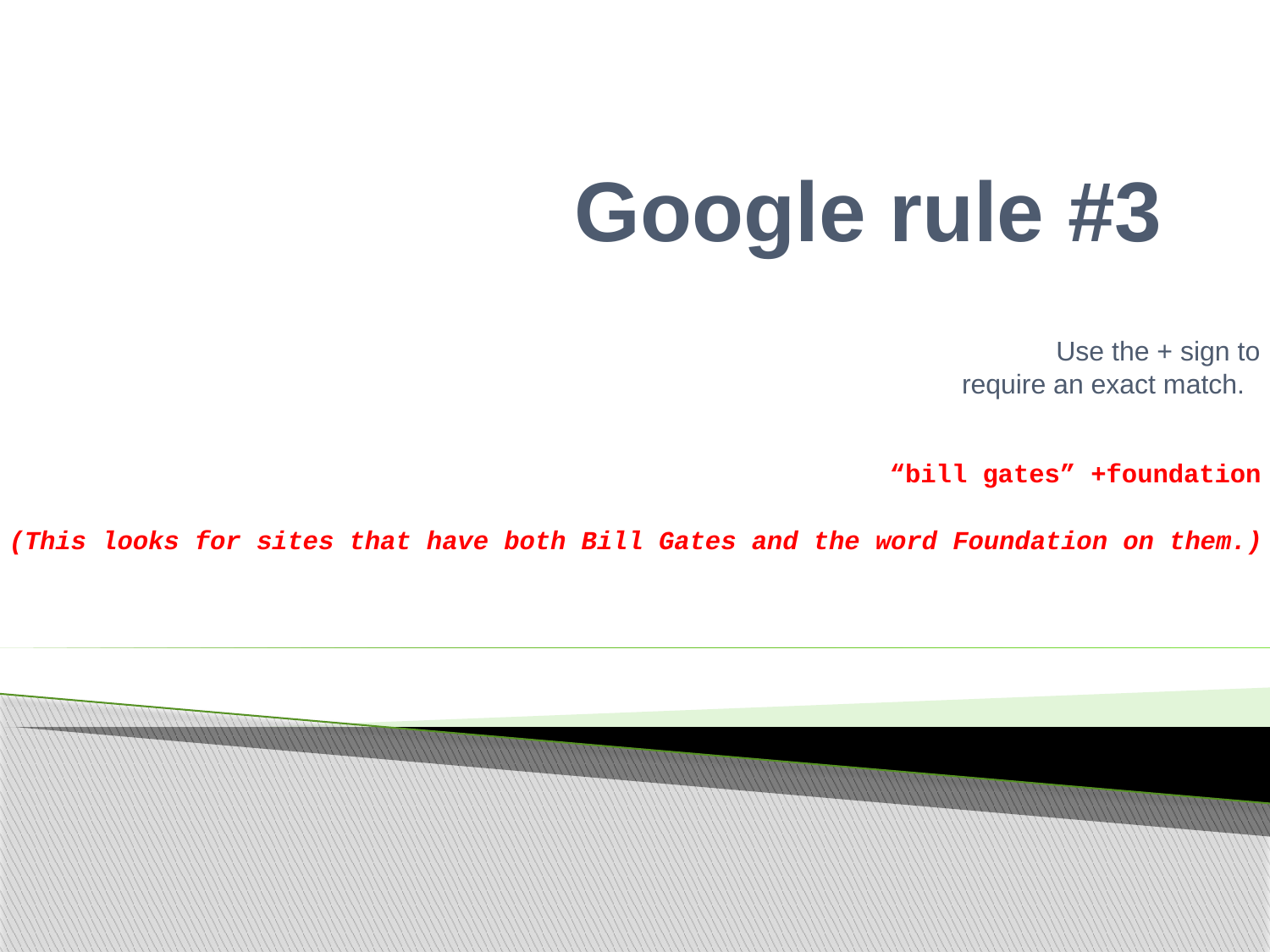

# Google rule #3
Use the + sign to
require an exact match.

“bill gates” +foundation

(This looks for sites that have both Bill Gates and the word Foundation on them.)